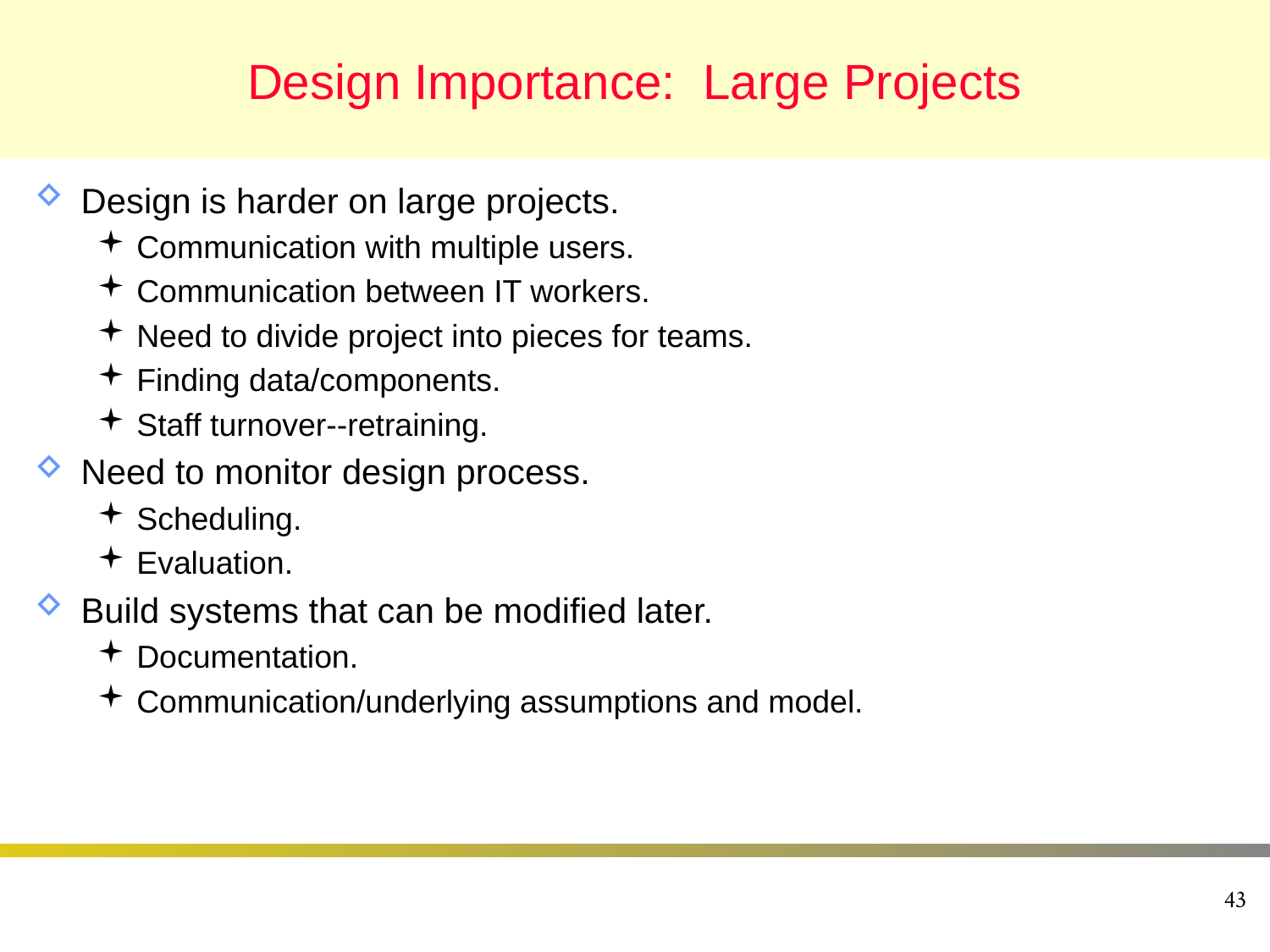

# Design Importance:  Large Projects
Design is harder on large projects.
Communication with multiple users.
Communication between IT workers.
Need to divide project into pieces for teams.
Finding data/components.
Staff turnover--retraining.
Need to monitor design process.
Scheduling.
Evaluation.
Build systems that can be modified later.
Documentation.
Communication/underlying assumptions and model.
43